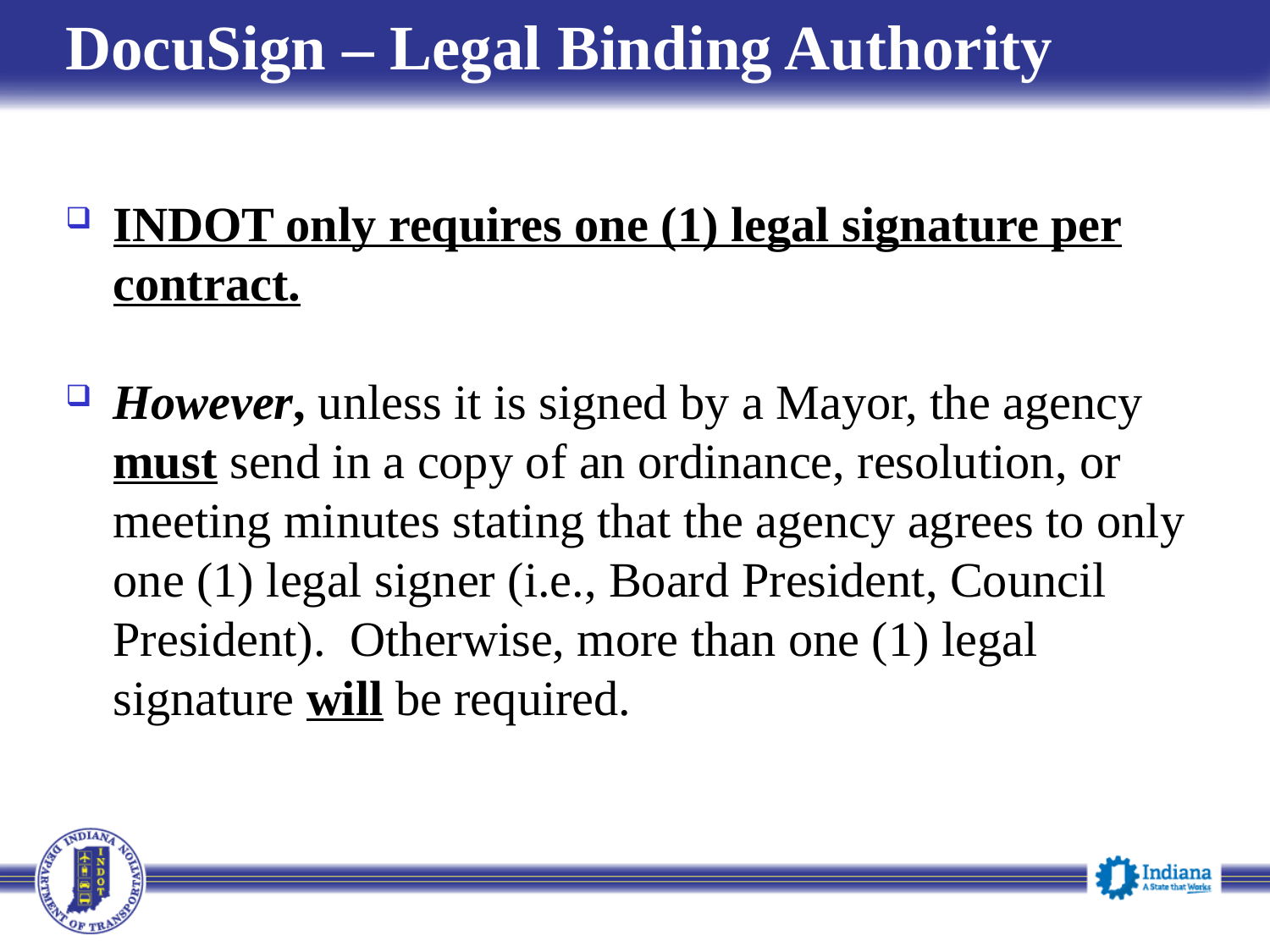

# DocuSign ‒ Legal Binding Authority

INDOT only requires one (1) legal signature per contract.

However, unless it is signed by a Mayor, the agency must send in a copy of an ordinance, resolution, or meeting minutes stating that the agency agrees to only one (1) legal signer (i.e., Board President, Council President).  Otherwise, more than one (1) legal signature will be required.